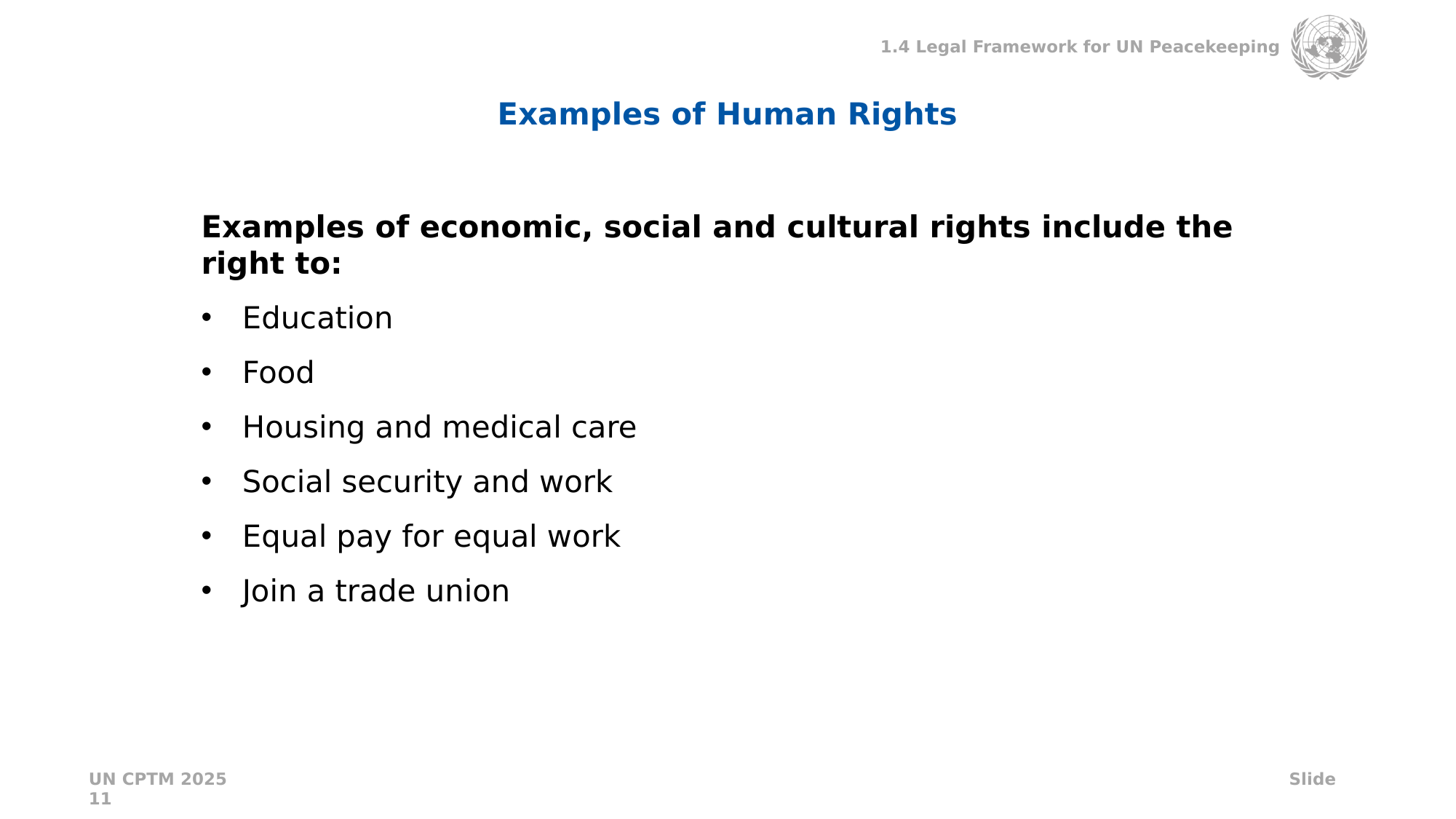

Examples of Human Rights
Examples of economic, social and cultural rights include the right to:
Education
Food
Housing and medical care
Social security and work
Equal pay for equal work
Join a trade union